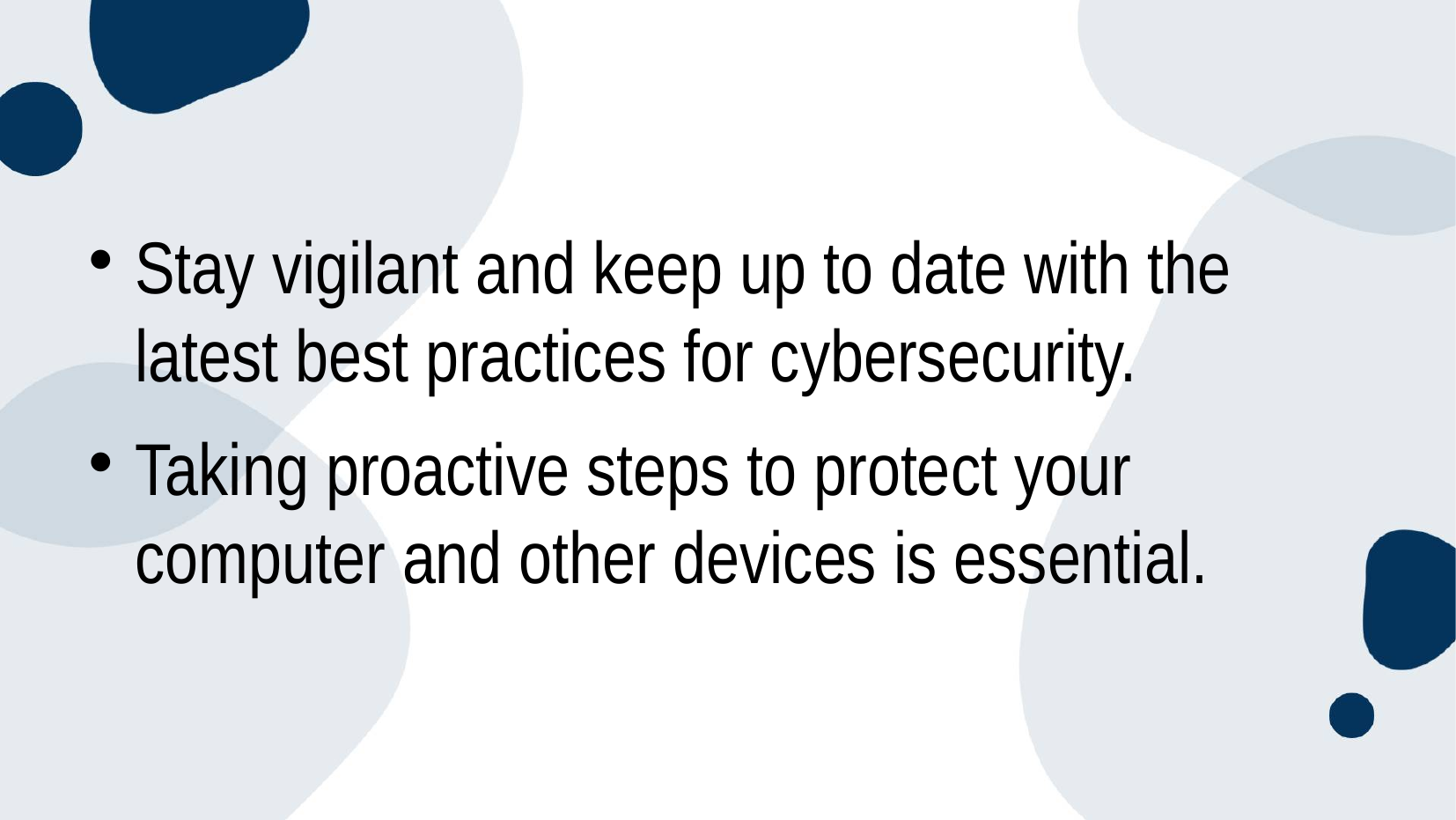

#
Stay vigilant and keep up to date with the latest best practices for cybersecurity.
Taking proactive steps to protect your computer and other devices is essential.